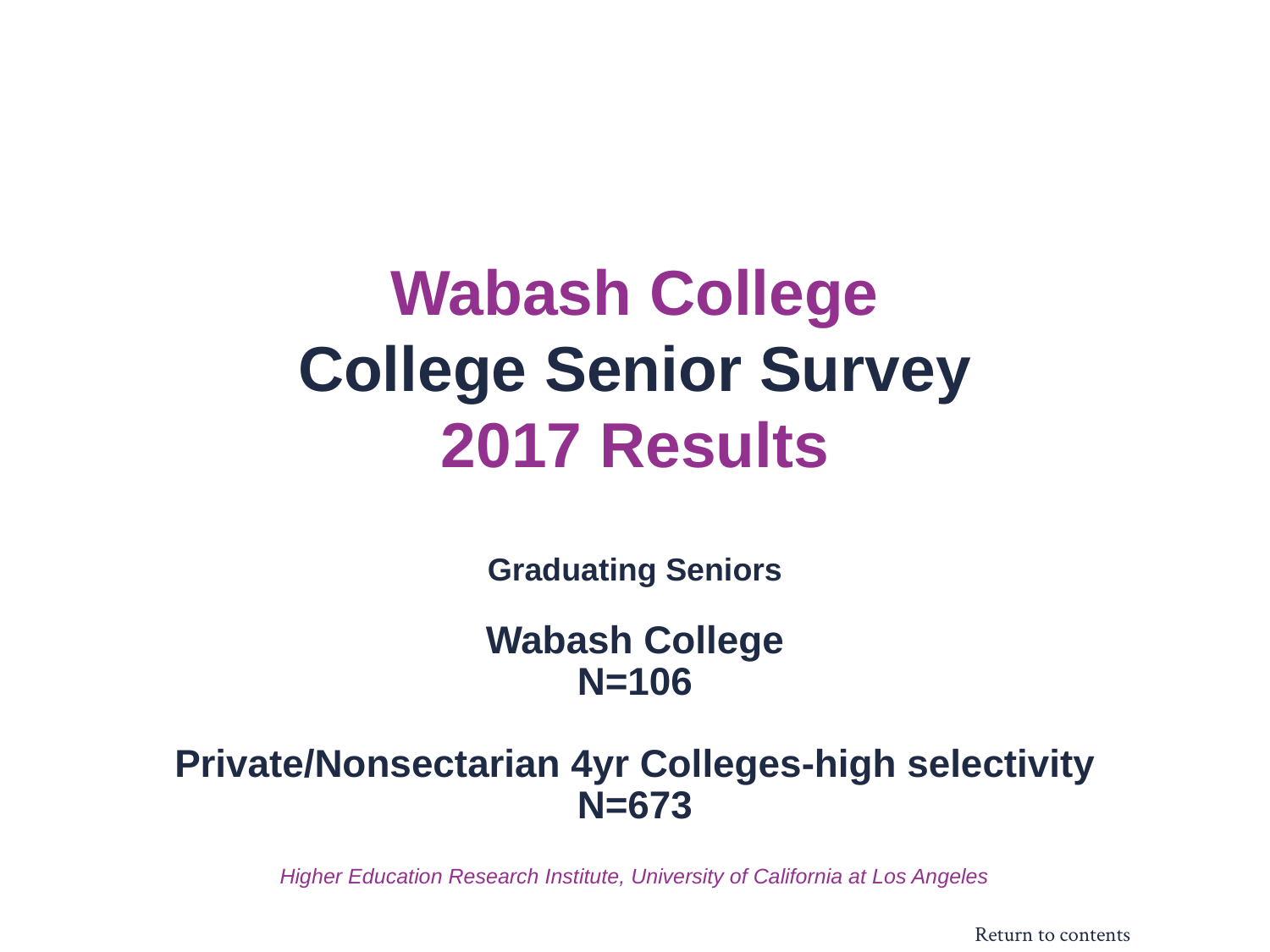

# Wabash College College Senior Survey 2017 Results
Graduating Seniors

Wabash College
N=106

Private/Nonsectarian 4yr Colleges-high selectivity
N=673
Higher Education Research Institute, University of California at Los Angeles